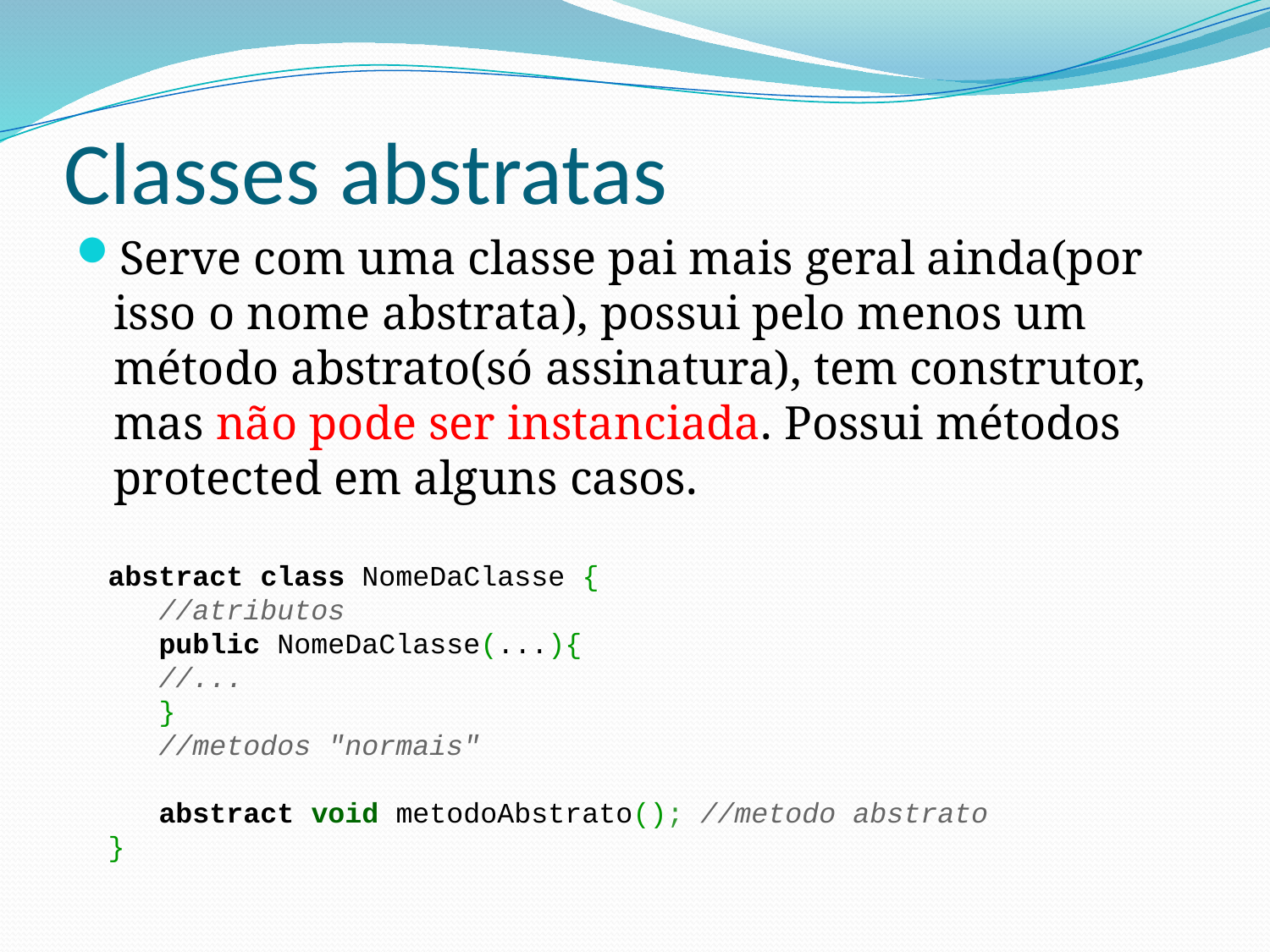

# Classes abstratas
Serve com uma classe pai mais geral ainda(por isso o nome abstrata), possui pelo menos um método abstrato(só assinatura), tem construtor, mas não pode ser instanciada. Possui métodos protected em alguns casos.
abstract class NomeDaClasse {
   //atributos
   public NomeDaClasse(...){
   //...
   }
   //metodos "normais"
 
   abstract void metodoAbstrato(); //metodo abstrato
}